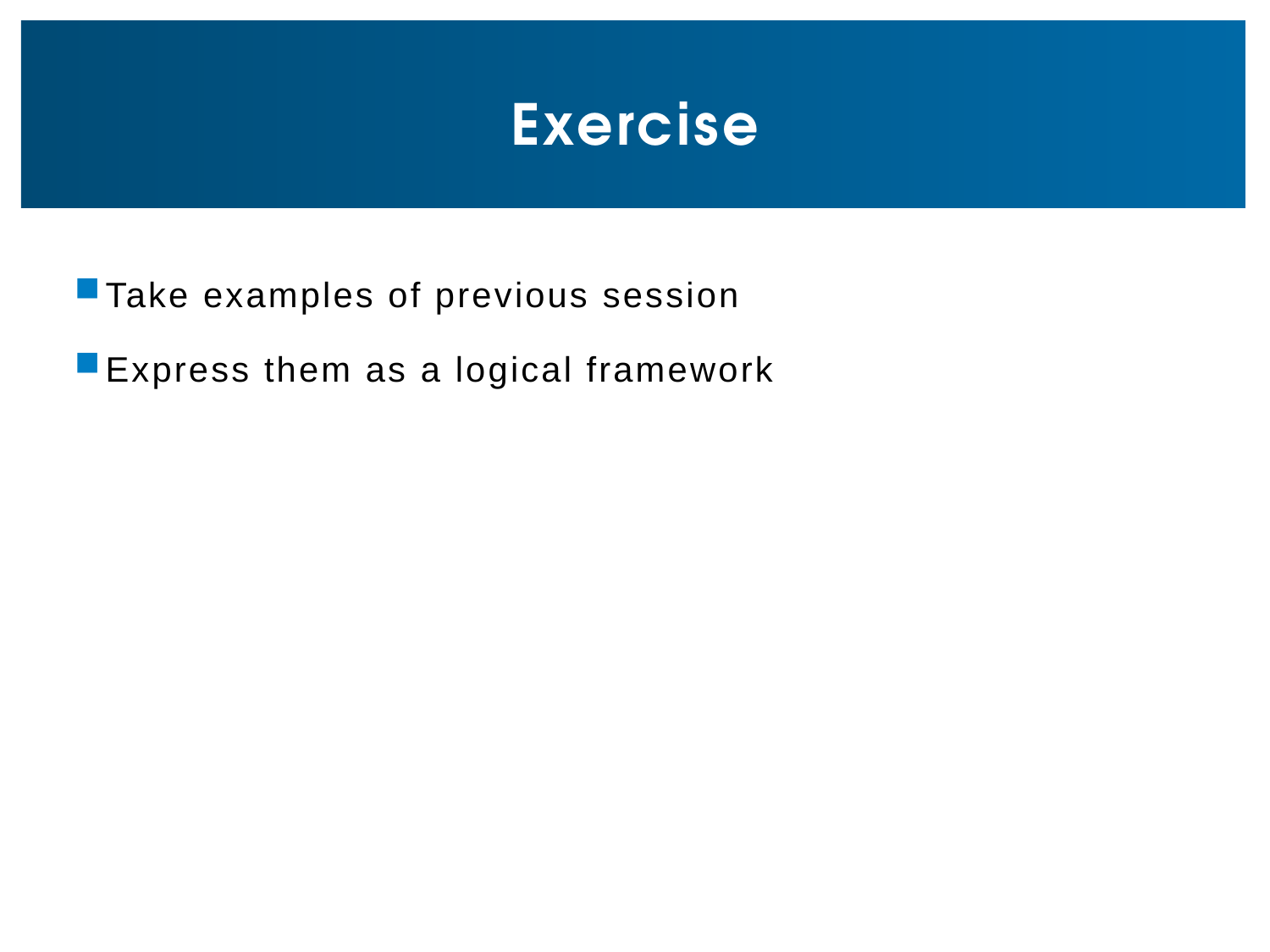

# Exercise
Take examples of previous session
Express them as a logical framework